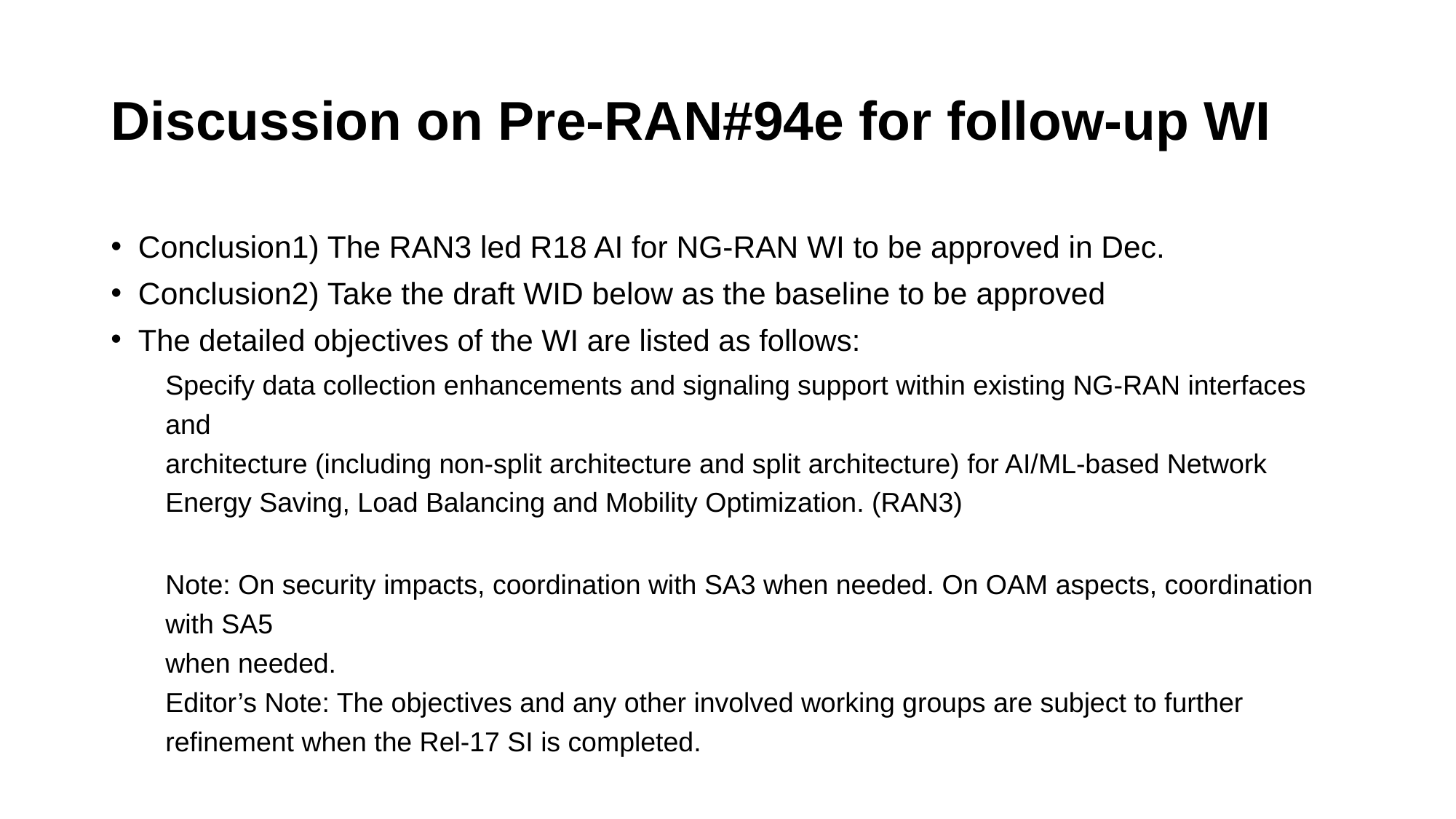

# Discussion on Pre-RAN#94e for follow-up WI
Conclusion1) The RAN3 led R18 AI for NG-RAN WI to be approved in Dec.
Conclusion2) Take the draft WID below as the baseline to be approved
The detailed objectives of the WI are listed as follows:
Specify data collection enhancements and signaling support within existing NG-RAN interfaces and
architecture (including non-split architecture and split architecture) for AI/ML-based Network Energy Saving, Load Balancing and Mobility Optimization. (RAN3)
Note: On security impacts, coordination with SA3 when needed. On OAM aspects, coordination with SA5
when needed.
Editor’s Note: The objectives and any other involved working groups are subject to further refinement when the Rel-17 SI is completed.